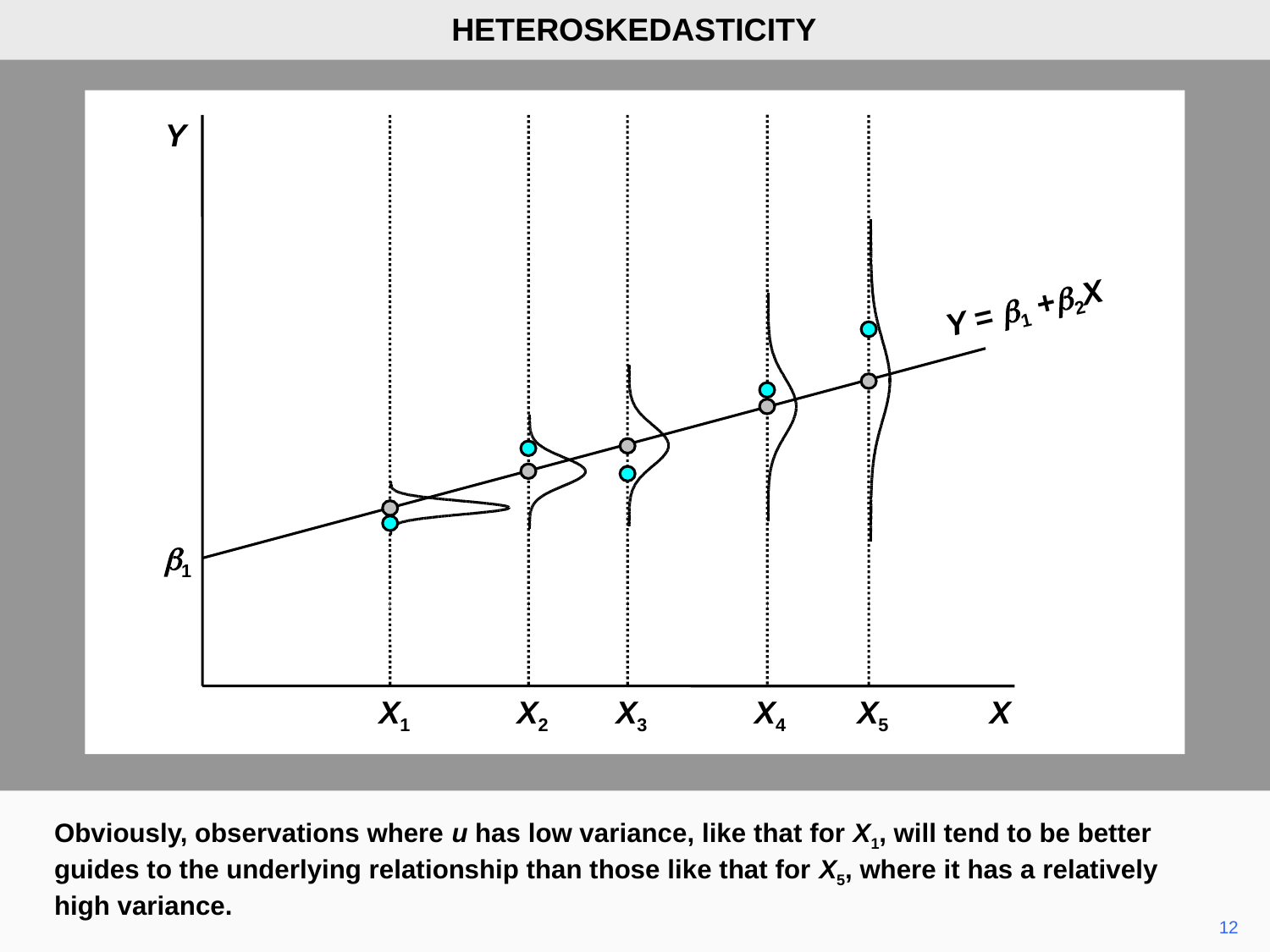

HETEROSKEDASTICITY

Y

Y = β1 +β2X

β1

X1
X2
X3
X4
X5
X

Obviously, observations where u has low variance, like that for X1, will tend to be better guides to the underlying relationship than those like that for X5, where it has a relatively high variance.
12